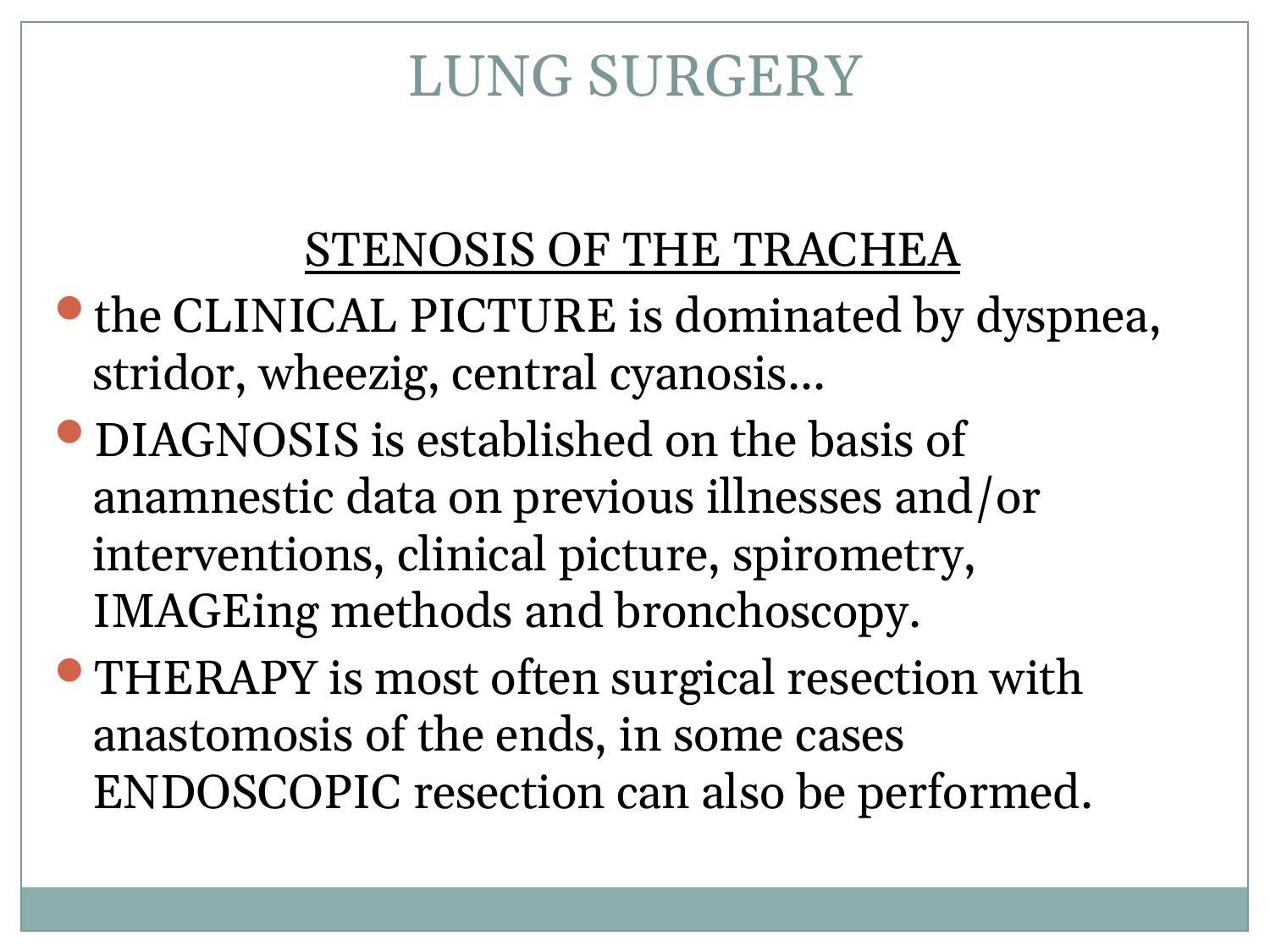

LUNG SURGERY
STENOSIS OF THE TRACHEA
the CLINICAL PICTURE is dominated by dyspnea, stridor, wheezig, central cyanosis...
DIAGNOSIS is established on the basis of anamnestic data on previous illnesses and/or interventions, clinical picture, spirometry, IMAGEing methods and bronchoscopy.
THERAPY is most often surgical resection with anastomosis of the ends, in some cases ENDOSCOPIC resection can also be performed.